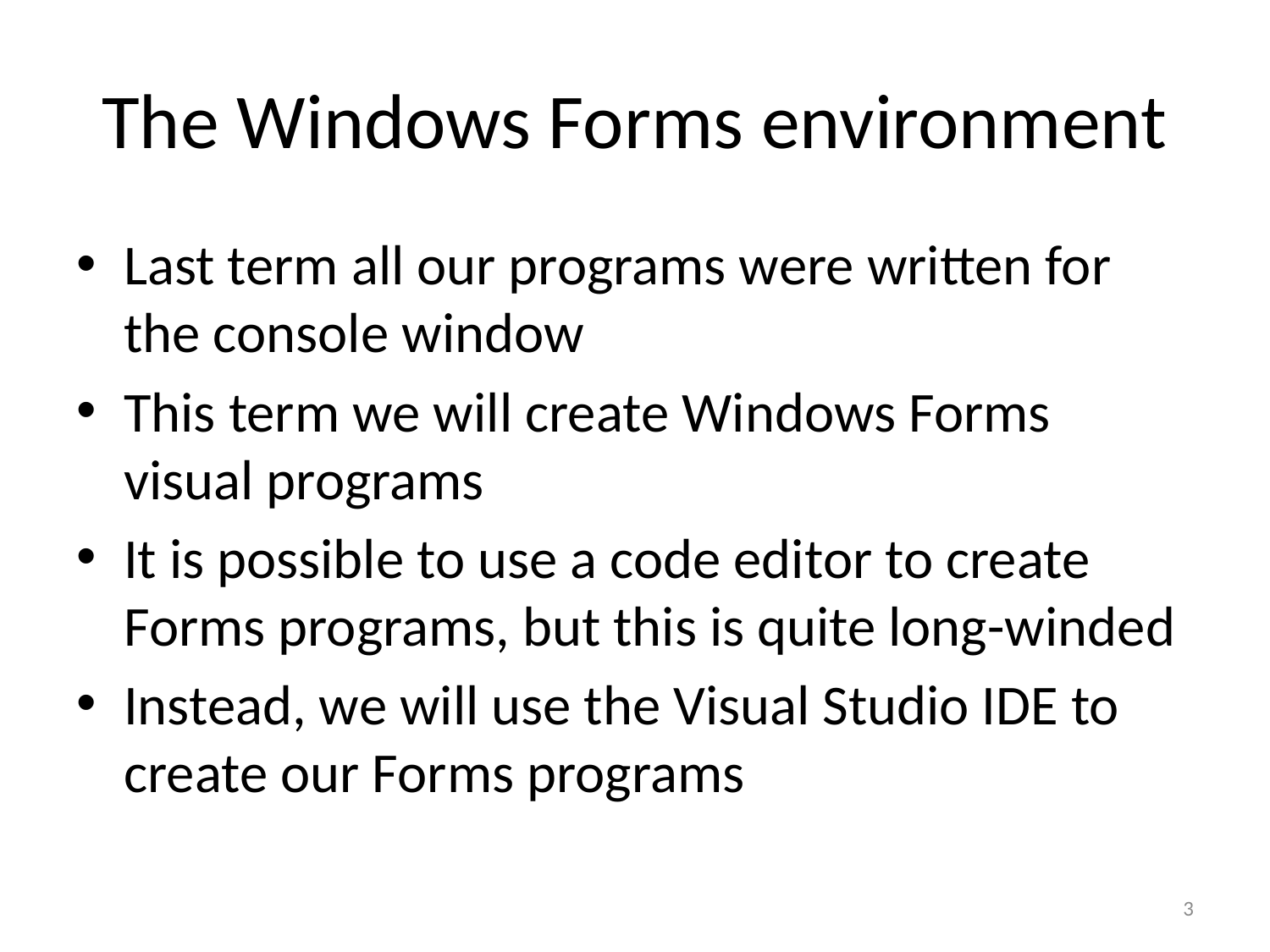

# The Windows Forms environment
Last term all our programs were written for the console window
This term we will create Windows Forms visual programs
It is possible to use a code editor to create Forms programs, but this is quite long-winded
Instead, we will use the Visual Studio IDE to create our Forms programs
3